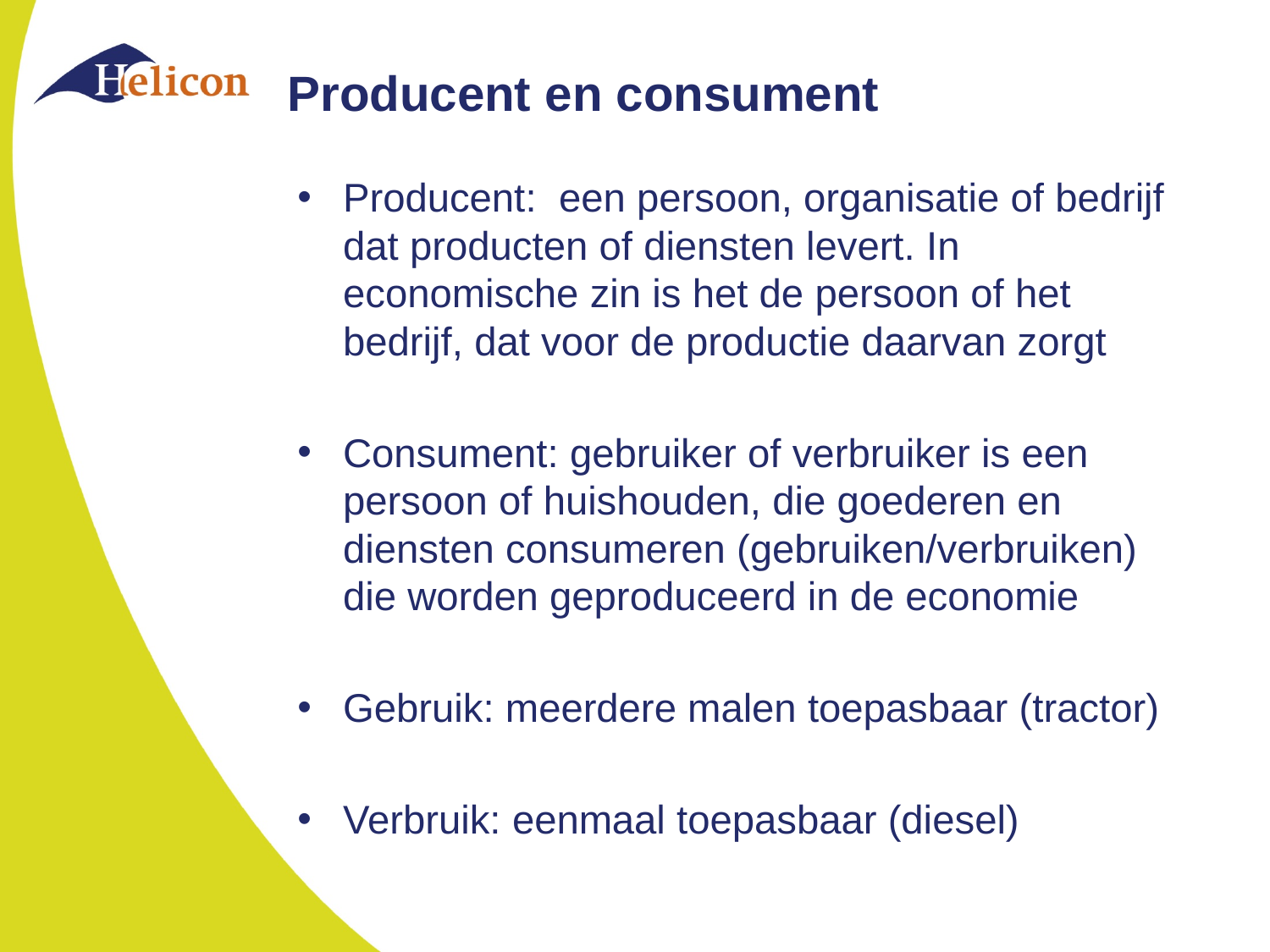

# Producent en consument
Producent:  een persoon, organisatie of bedrijf dat producten of diensten levert. In economische zin is het de persoon of het bedrijf, dat voor de productie daarvan zorgt

Consument: gebruiker of verbruiker is een persoon of huishouden, die goederen en diensten consumeren (gebruiken/verbruiken) die worden geproduceerd in de economie

Gebruik: meerdere malen toepasbaar (tractor)

Verbruik: eenmaal toepasbaar (diesel)